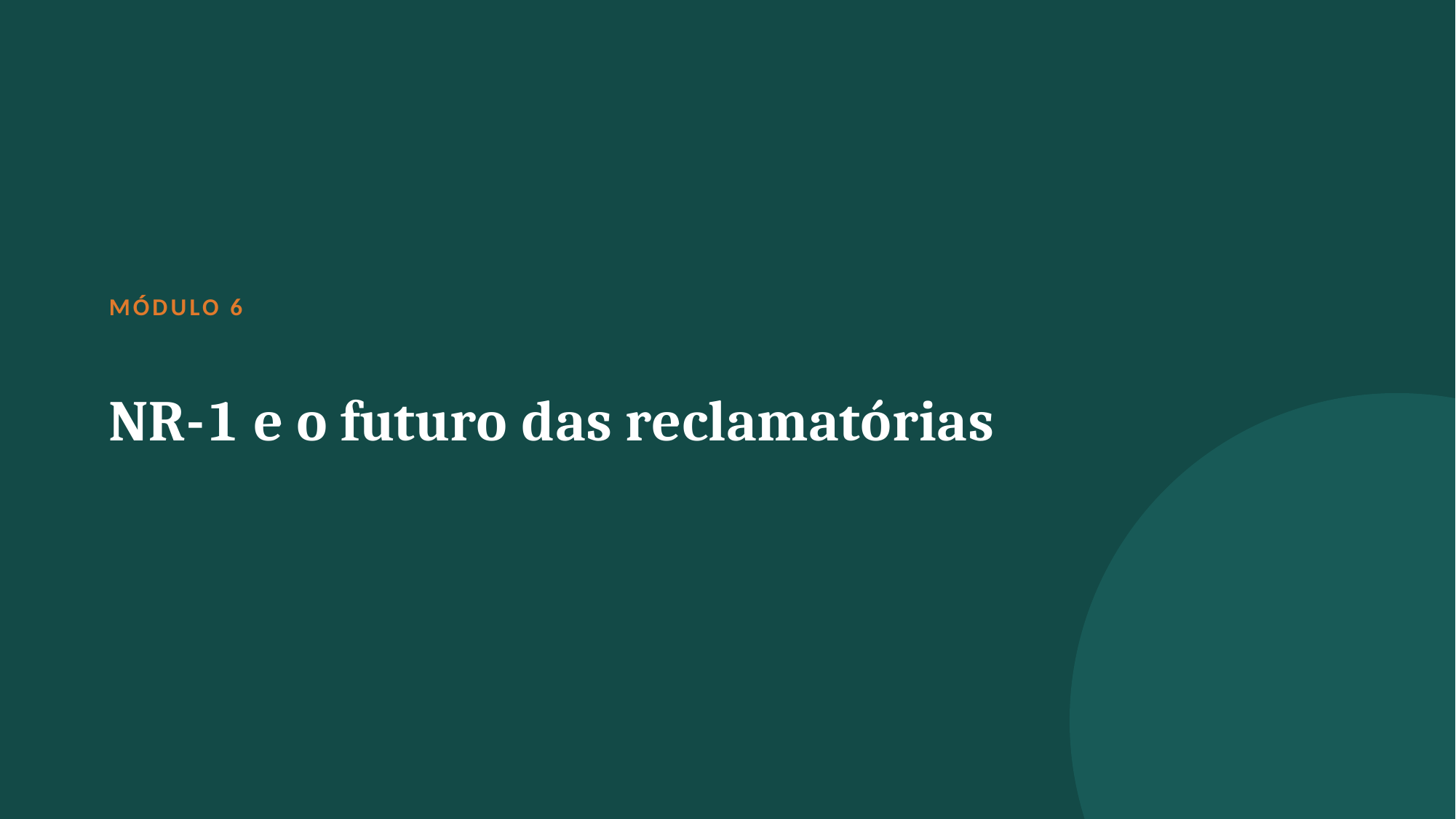

MÓDULO 6
NR-1 e o futuro das reclamatórias